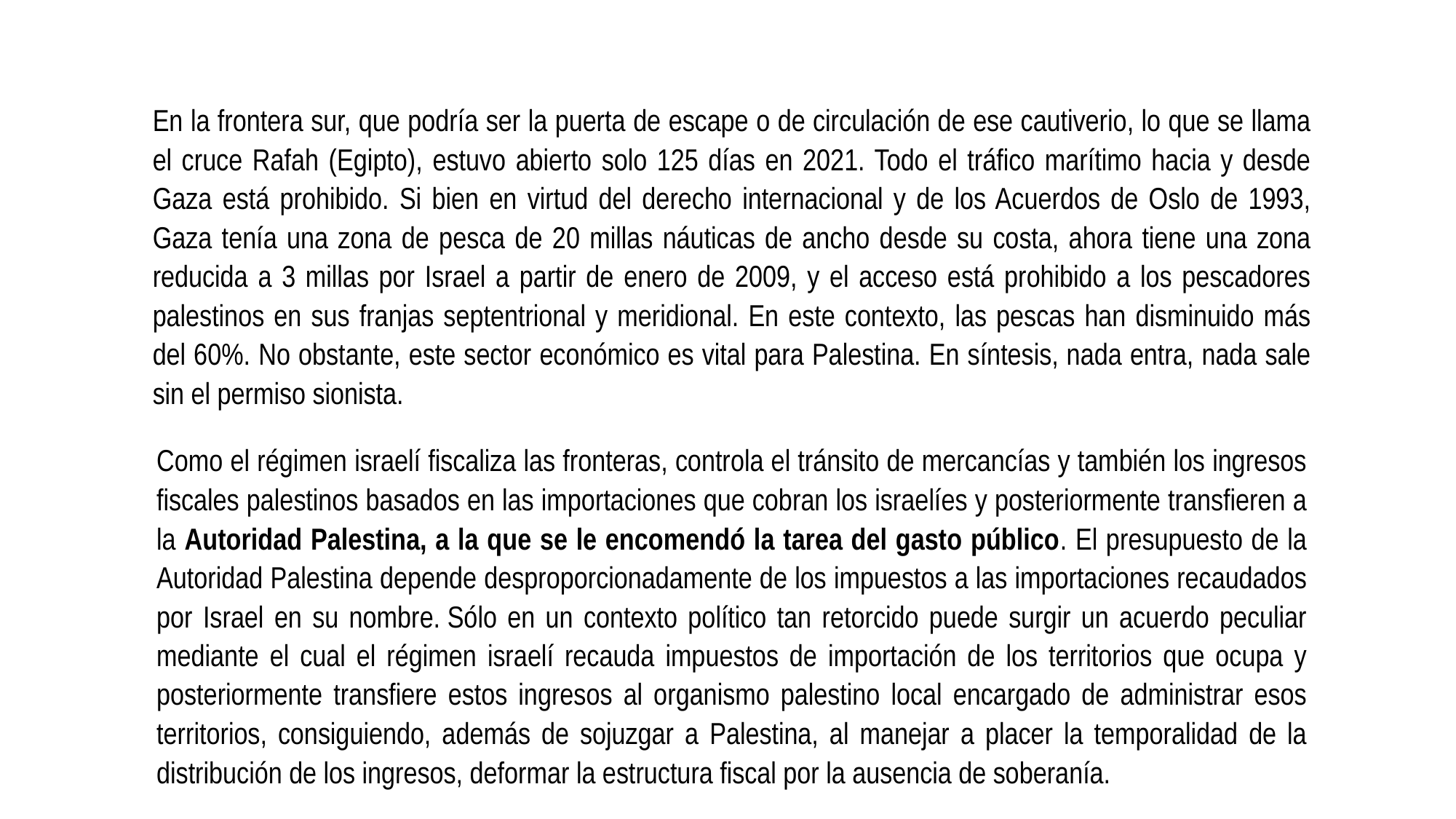

En la frontera sur, que podría ser la puerta de escape o de circulación de ese cautiverio, lo que se llama el cruce Rafah (Egipto), estuvo abierto solo 125 días en 2021. Todo el tráfico marítimo hacia y desde Gaza está prohibido. Si bien en virtud del derecho internacional y de los Acuerdos de Oslo de 1993, Gaza tenía una zona de pesca de 20 millas náuticas de ancho desde su costa, ahora tiene una zona reducida a 3 millas por Israel a partir de enero de 2009, y el acceso está prohibido a los pescadores palestinos en sus franjas septentrional y meridional. En este contexto, las pescas han disminuido más del 60%. No obstante, este sector económico es vital para Palestina. En síntesis, nada entra, nada sale sin el permiso sionista.
Como el régimen israelí fiscaliza las fronteras, controla el tránsito de mercancías y también los ingresos fiscales palestinos basados ​​en las importaciones que cobran los israelíes y posteriormente transfieren a la Autoridad Palestina, a la que se le encomendó la tarea del gasto público. El presupuesto de la Autoridad Palestina depende desproporcionadamente de los impuestos a las importaciones recaudados por Israel en su nombre. Sólo en un contexto político tan retorcido puede surgir un acuerdo peculiar mediante el cual el régimen israelí recauda impuestos de importación de los territorios que ocupa y posteriormente transfiere estos ingresos al organismo palestino local encargado de administrar esos territorios, consiguiendo, además de sojuzgar a Palestina, al manejar a placer la temporalidad de la distribución de los ingresos, deformar la estructura fiscal por la ausencia de soberanía.